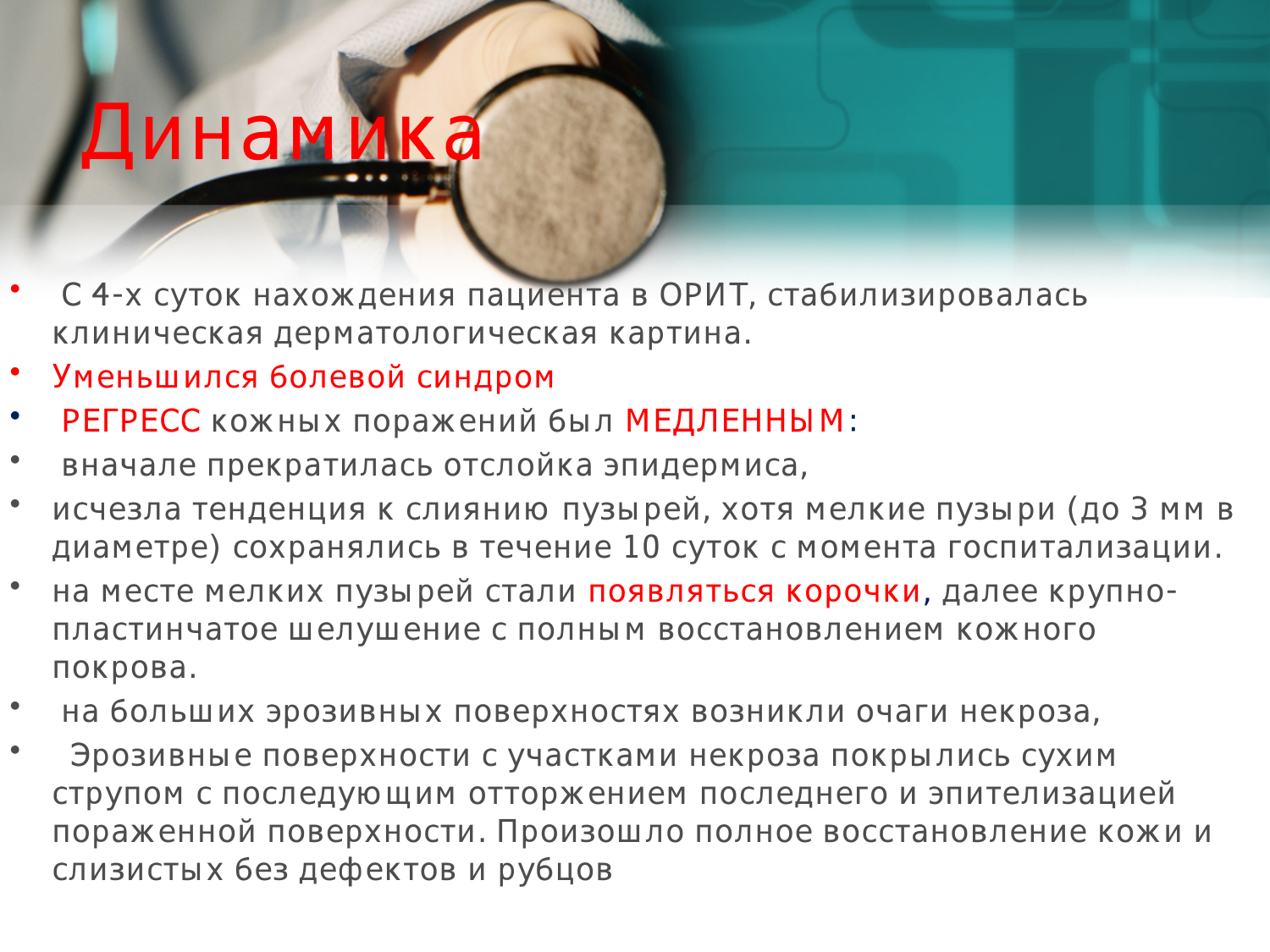

# Динамика
 С 4-х суток нахождения пациента в ОРИТ, стабилизировалась клиническая дерматологическая картина.
Уменьшился болевой синдром
 РЕГРЕСС кожных поражений был МЕДЛЕННЫМ:
 вначале прекратилась отслойка эпидермиса,
исчезла тенденция к слиянию пузырей, хотя мелкие пузыри (до 3 мм в диаметре) сохранялись в течение 10 суток с момента госпитализации.
на месте мелких пузырей стали появляться корочки, далее крупно-пластинчатое шелушение с полным восстановлением кожного покрова.
 на больших эрозивных поверхностях возникли очаги некроза,
  Эрозивные поверхности с участками некроза покрылись сухим струпом с последующим отторжением последнего и эпителизацией пораженной поверхности. Произошло полное восстановление кожи и слизистых без дефектов и рубцов